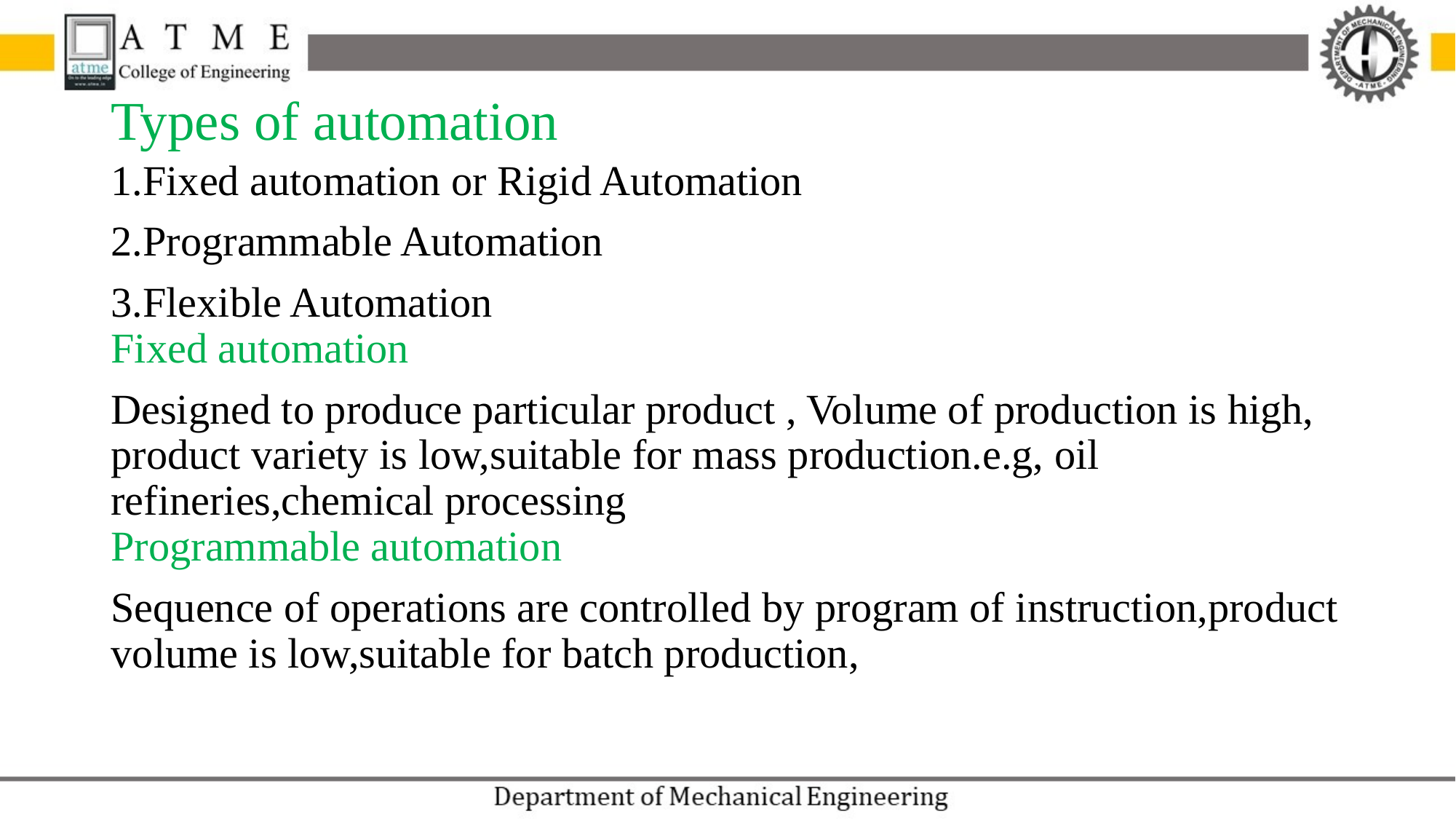

# Types of automation
1.Fixed automation or Rigid Automation
2.Programmable Automation
3.Flexible Automation
Fixed automation
Designed to produce particular product , Volume of production is high, product variety is low,suitable for mass production.e.g, oil refineries,chemical processing
Programmable automation
Sequence of operations are controlled by program of instruction,product volume is low,suitable for batch production,